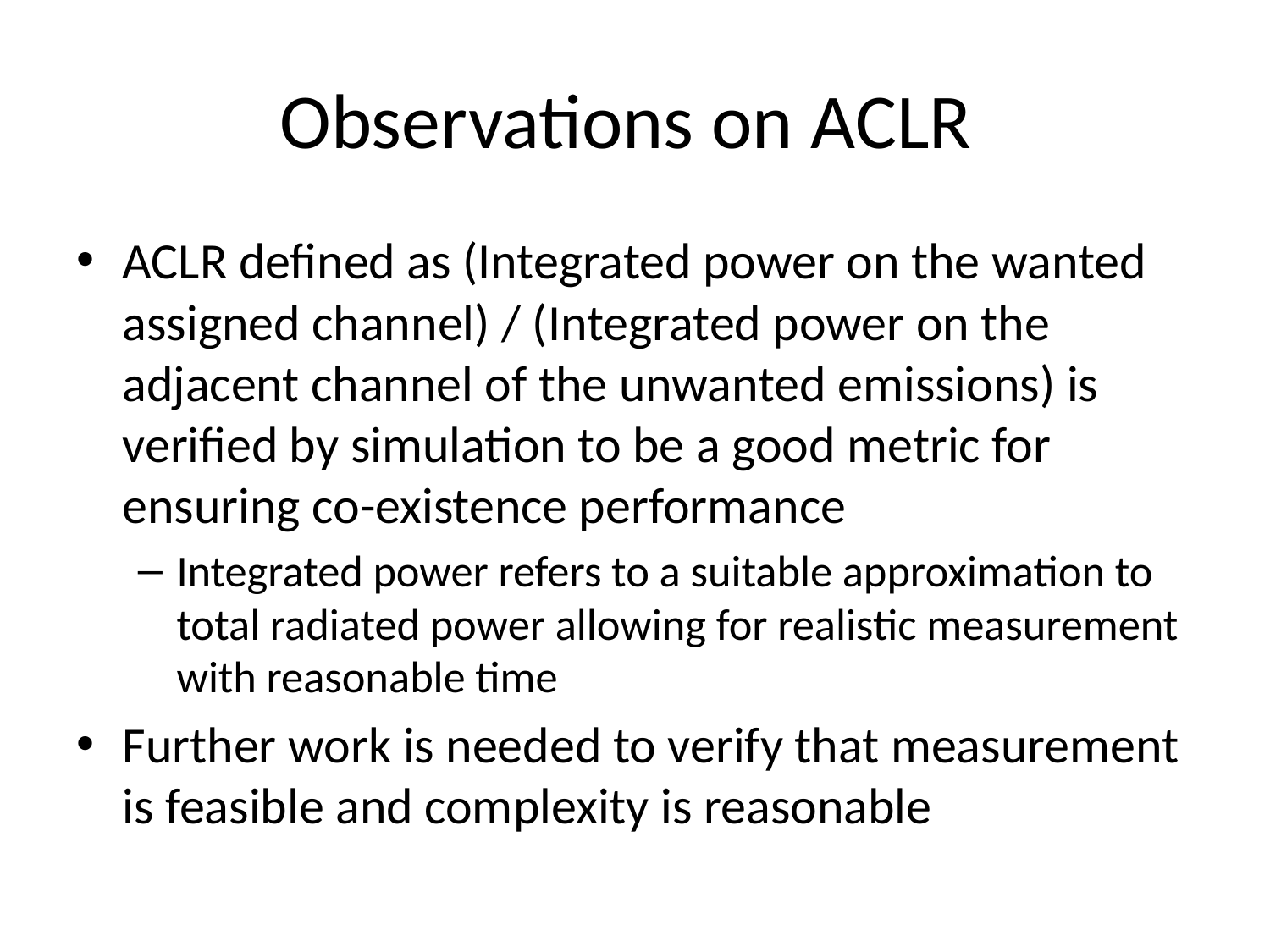

# Observations on ACLR
ACLR defined as (Integrated power on the wanted assigned channel) / (Integrated power on the adjacent channel of the unwanted emissions) is verified by simulation to be a good metric for ensuring co-existence performance
Integrated power refers to a suitable approximation to total radiated power allowing for realistic measurement with reasonable time
Further work is needed to verify that measurement is feasible and complexity is reasonable